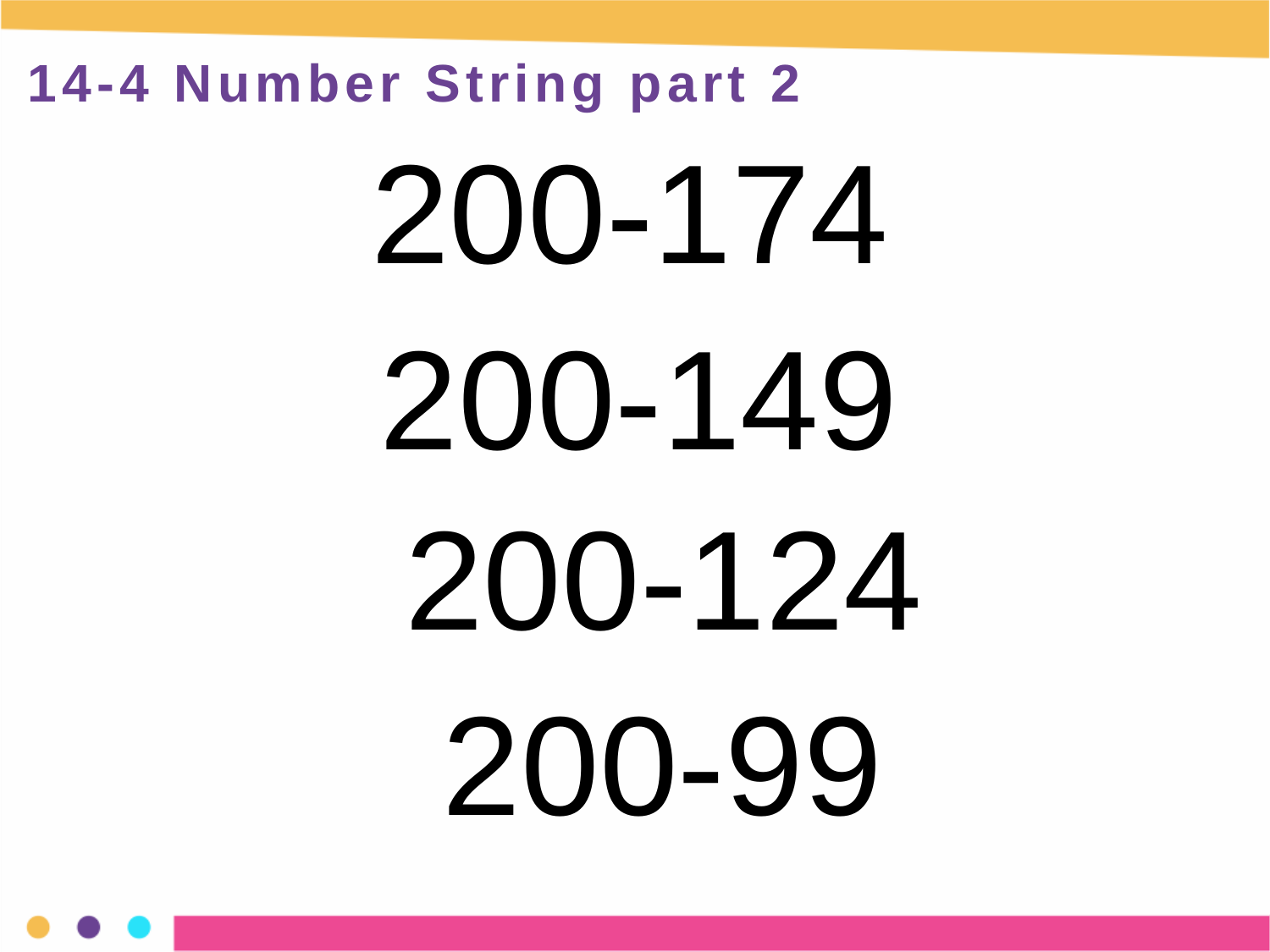

14-4 Number String part 2
200-174
200-149
200-124
200-99